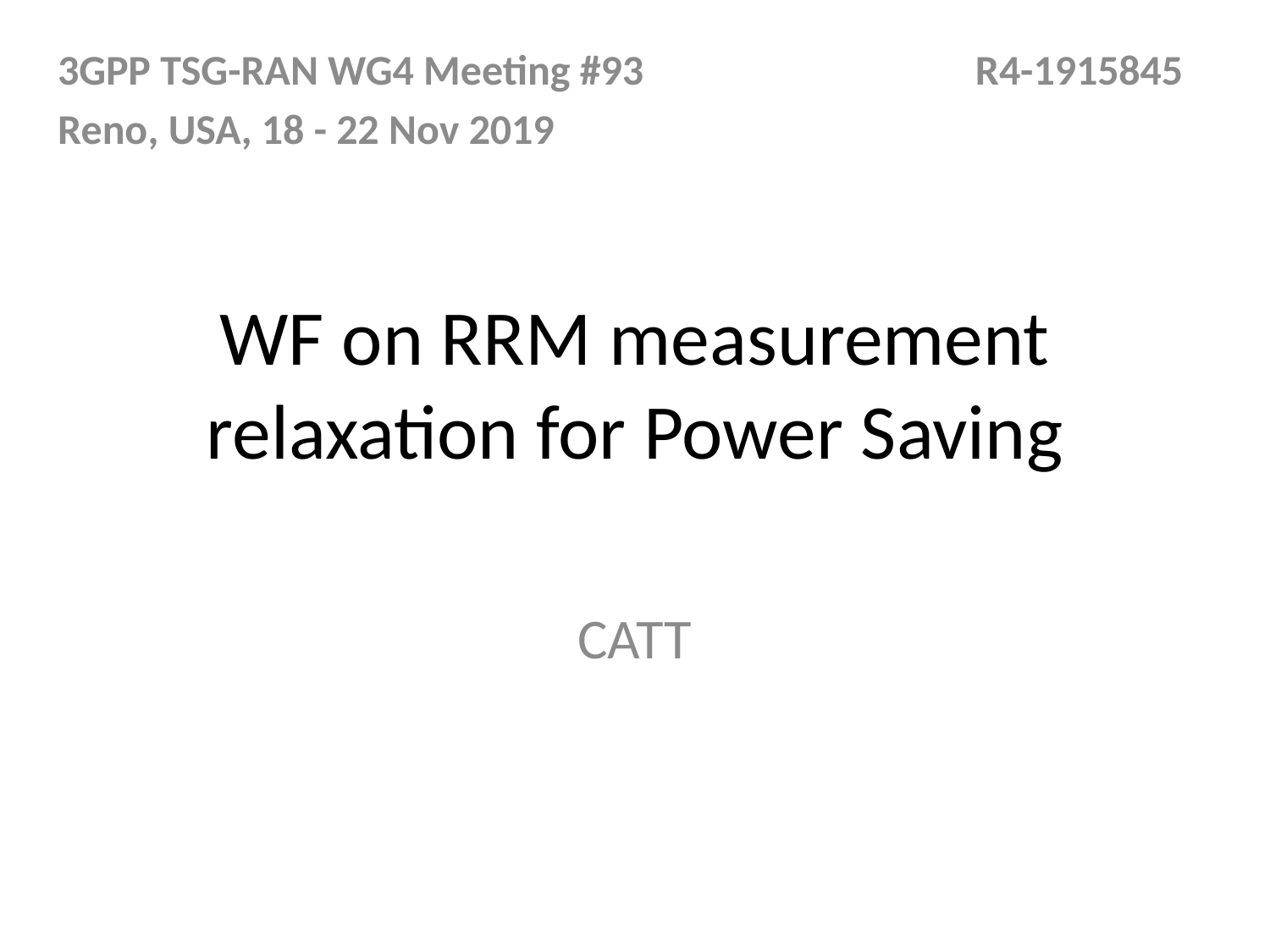

3GPP TSG-RAN WG4 Meeting #93	           		   R4-1915845
Reno, USA, 18 - 22 Nov 2019

# WF on RRM measurement relaxation for Power Saving
CATT